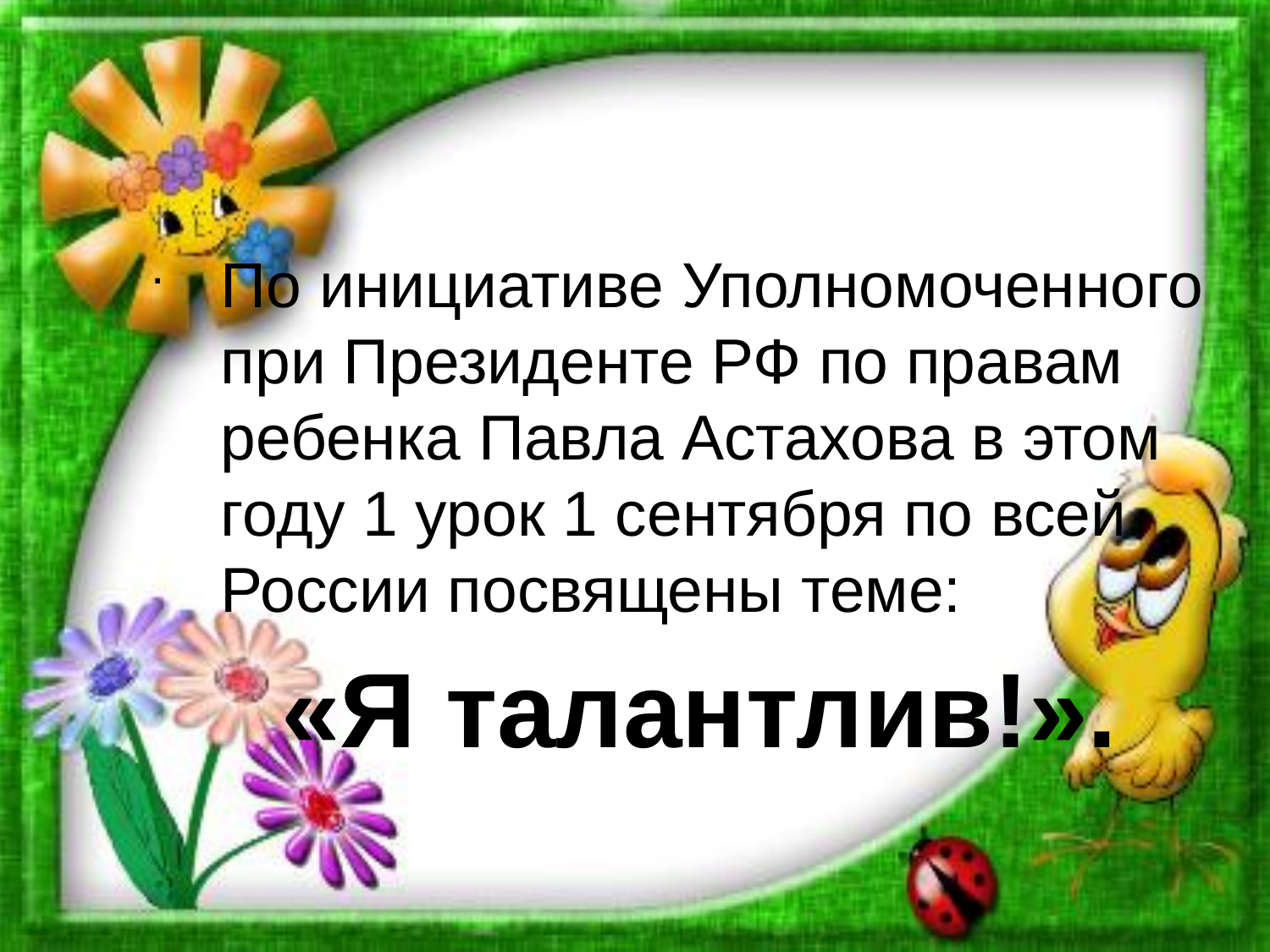

.
По инициативе Уполномоченного при Президенте РФ по правам ребенка Павла Астахова в этом году 1 урок 1 сентября по всей России посвящены теме:

«Я талантлив!».

#